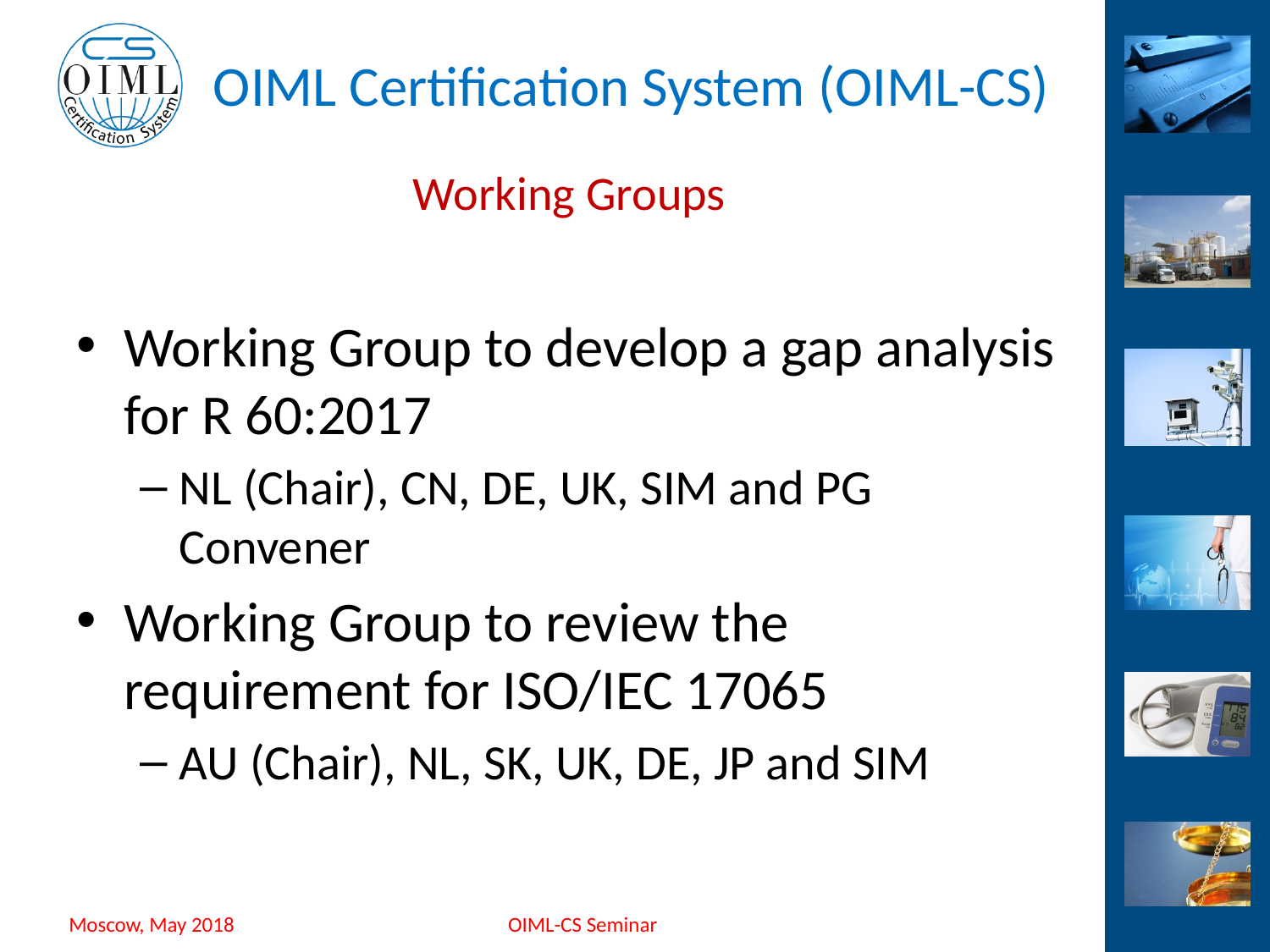

# Working Groups
Working Group to develop a gap analysis for R 60:2017
NL (Chair), CN, DE, UK, SIM and PG Convener
Working Group to review the requirement for ISO/IEC 17065
AU (Chair), NL, SK, UK, DE, JP and SIM